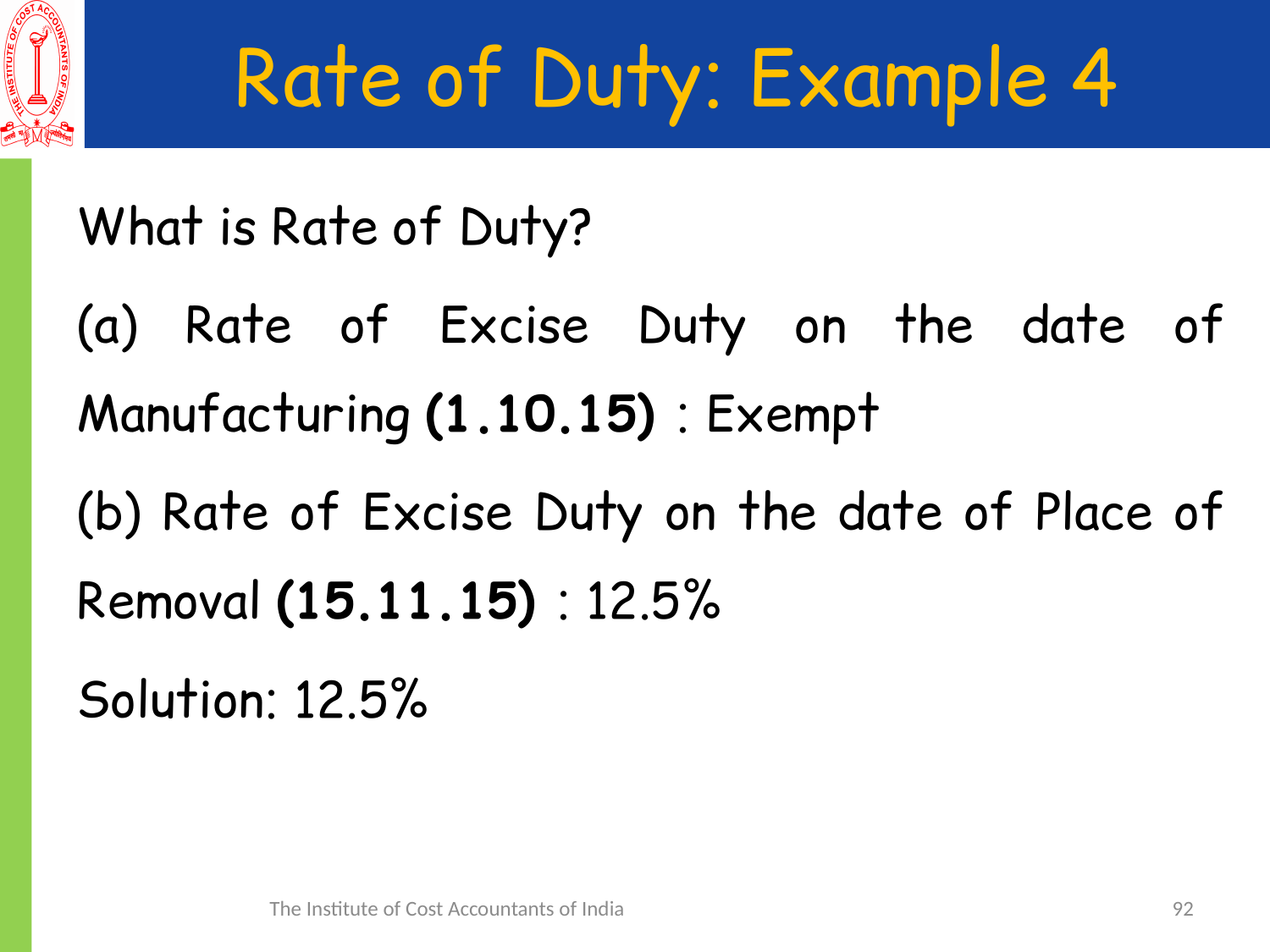

# Rate of Duty: Example 4
What is Rate of Duty?
(a) Rate of Excise Duty on the date of Manufacturing (1.10.15) : Exempt
(b) Rate of Excise Duty on the date of Place of Removal (15.11.15) : 12.5%
Solution: 12.5%
The Institute of Cost Accountants of India
92